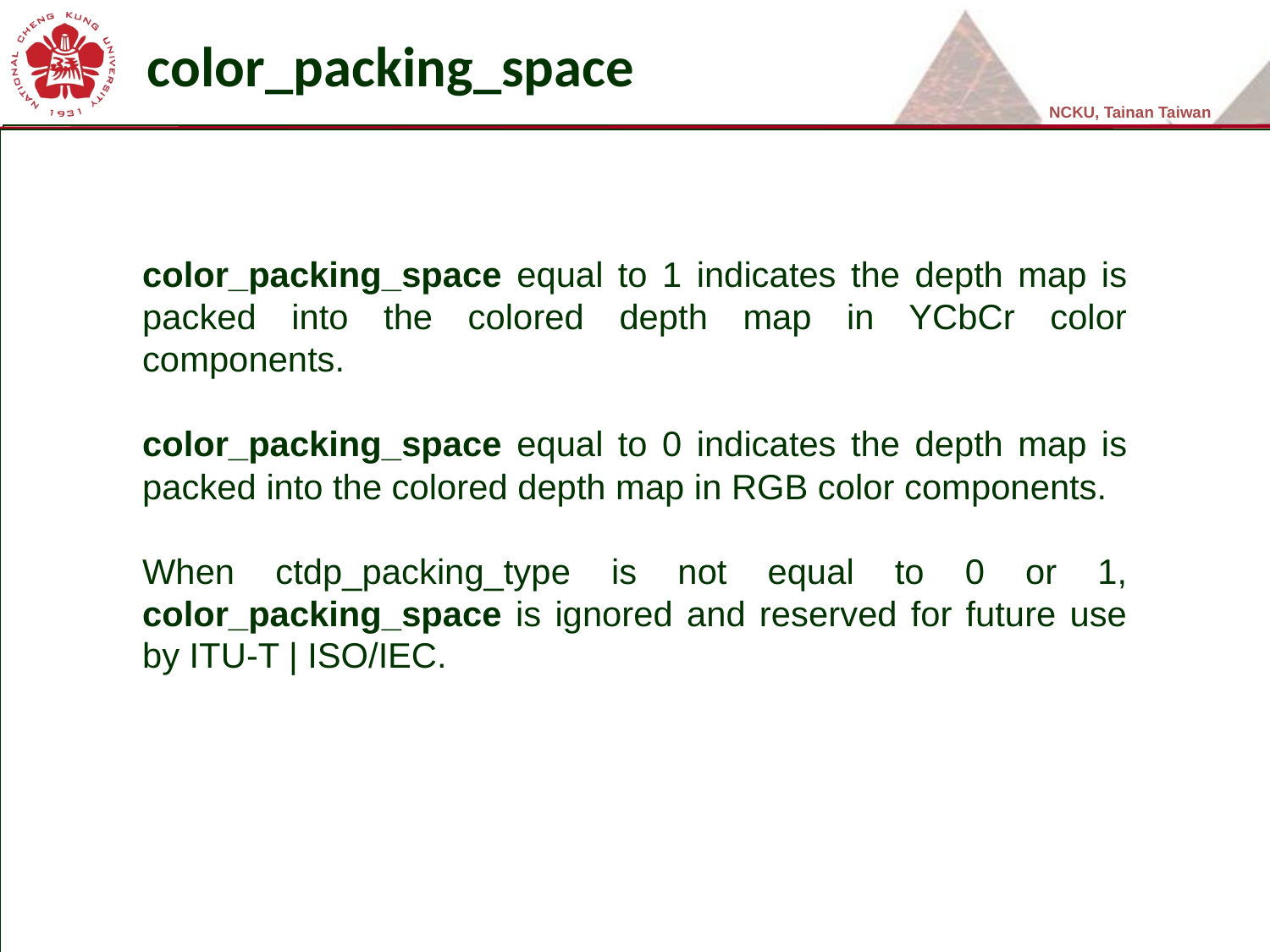

color_packing_space
color_packing_space equal to 1 indicates the depth map is packed into the colored depth map in YCbCr color components.

color_packing_space equal to 0 indicates the depth map is packed into the colored depth map in RGB color components.

When ctdp_packing_type is not equal to 0 or 1, color_packing_space is ignored and reserved for future use by ITU-T | ISO/IEC.